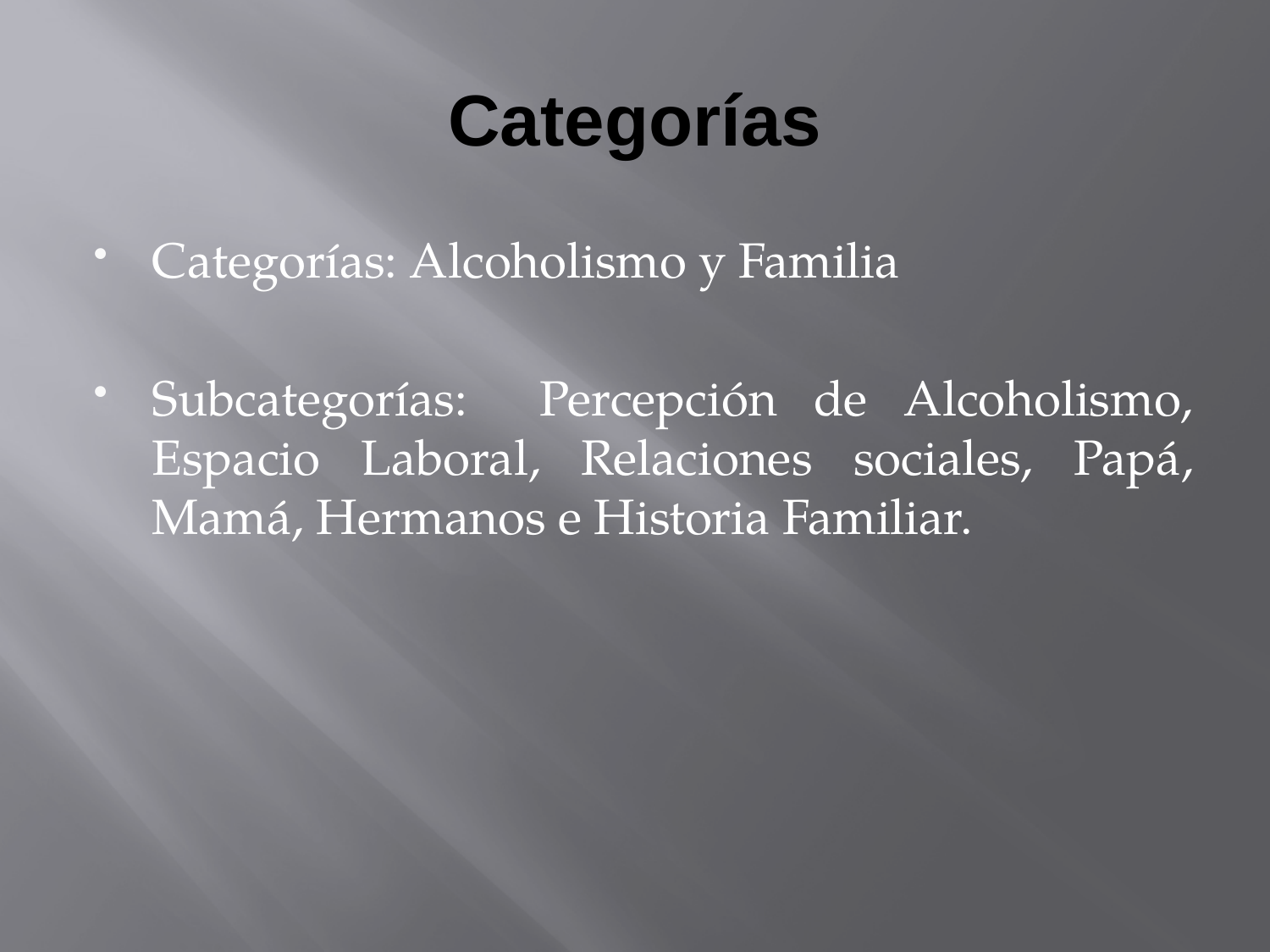

# Categorías
Categorías: Alcoholismo y Familia

Subcategorías:  Percepción de Alcoholismo, Espacio Laboral, Relaciones sociales, Papá, Mamá, Hermanos e Historia Familiar.